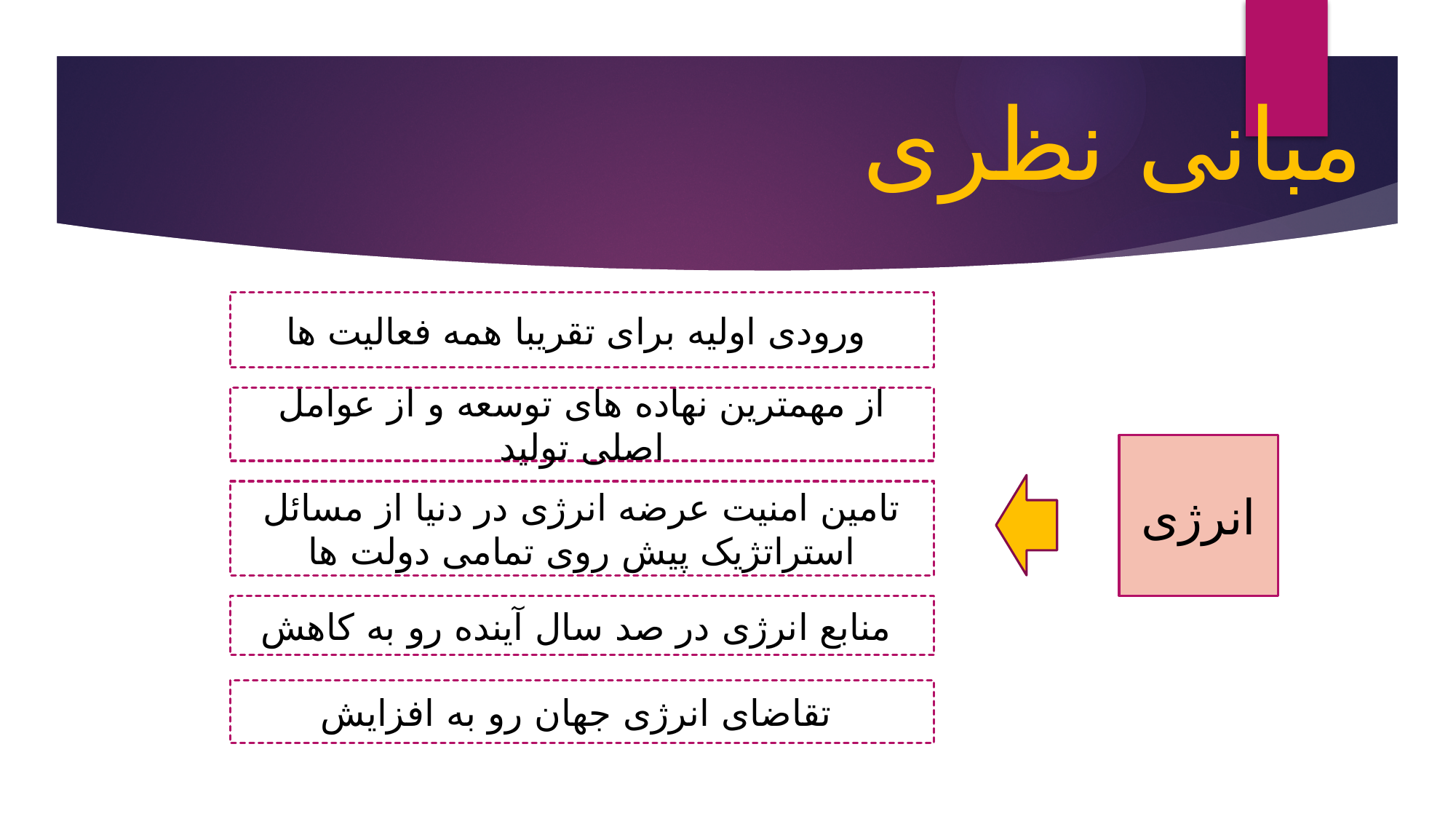

مبانی نظری
ورودی اولیه برای تقریبا همه فعالیت ها
از مهمترین نهاده های توسعه و از عوامل اصلی تولید
انرژی

تامین امنیت عرضه انرژی در دنیا از مسائل استراتژیک پیش روی تمامی دولت ها
منابع انرژی در صد سال آینده رو به کاهش
تقاضای انرژی جهان رو به افزایش